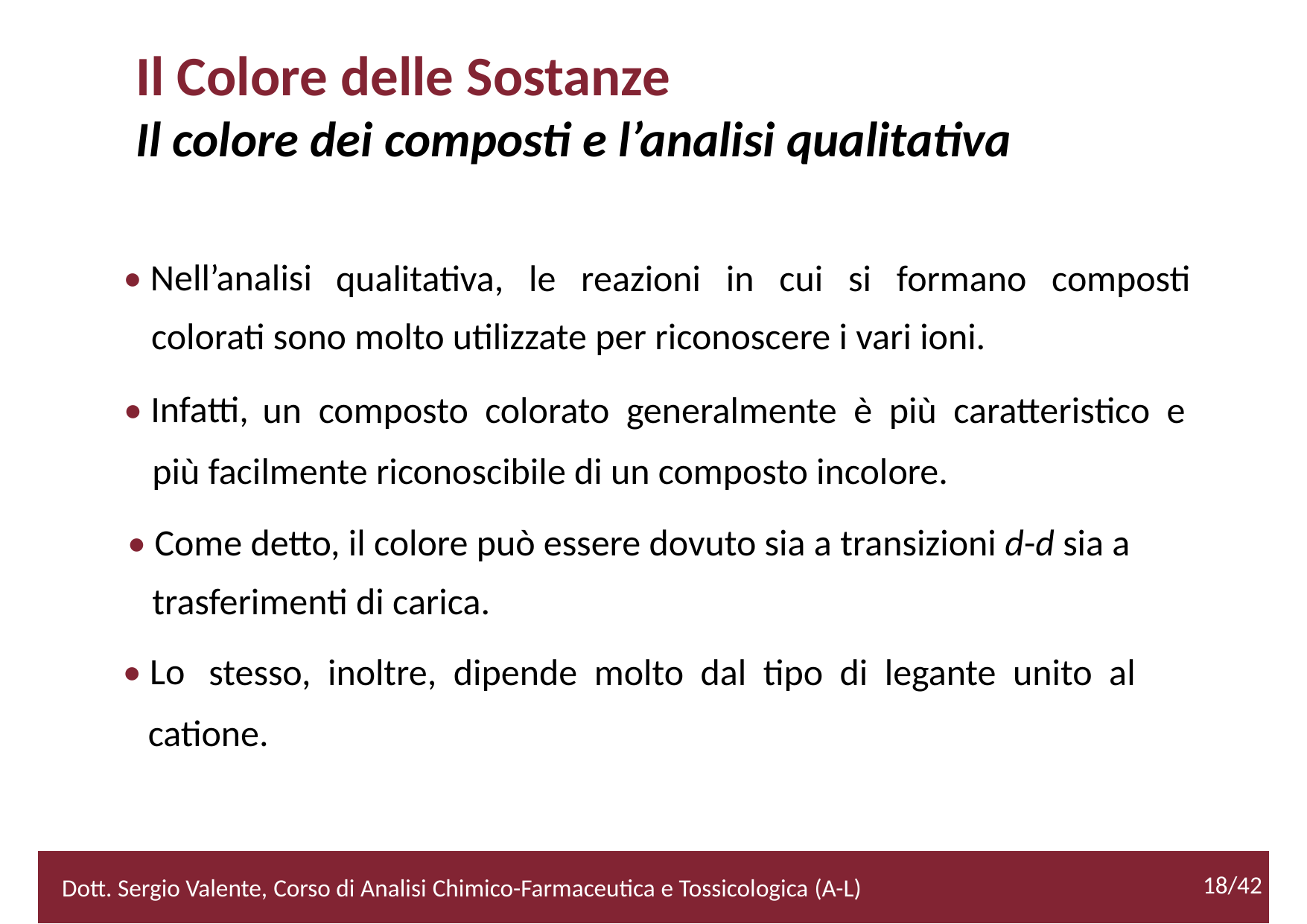

Il Colore delle Sostanze
Il colore dei composti e l’analisi qualitativa
• Nell’analisi
qualitativa,   le   reazioni   in   cui   si   formano   composti
colorati sono molto utilizzate per riconoscere i vari ioni.
• Infatti,
un  composto  colorato  generalmente  è  più  caratteristico  e
	più facilmente riconoscibile di un composto incolore.

• Come detto, il colore può essere dovuto sia a transizioni d-d sia a

	trasferimenti di carica.
• Lo
stesso,  inoltre,  dipende  molto  dal  tipo  di  legante  unito  al
	catione.

2/52

18/42
Dott. Sergio Valente, Corso di Analisi Chimico-Farmaceutica e Tossicologica (A-L)